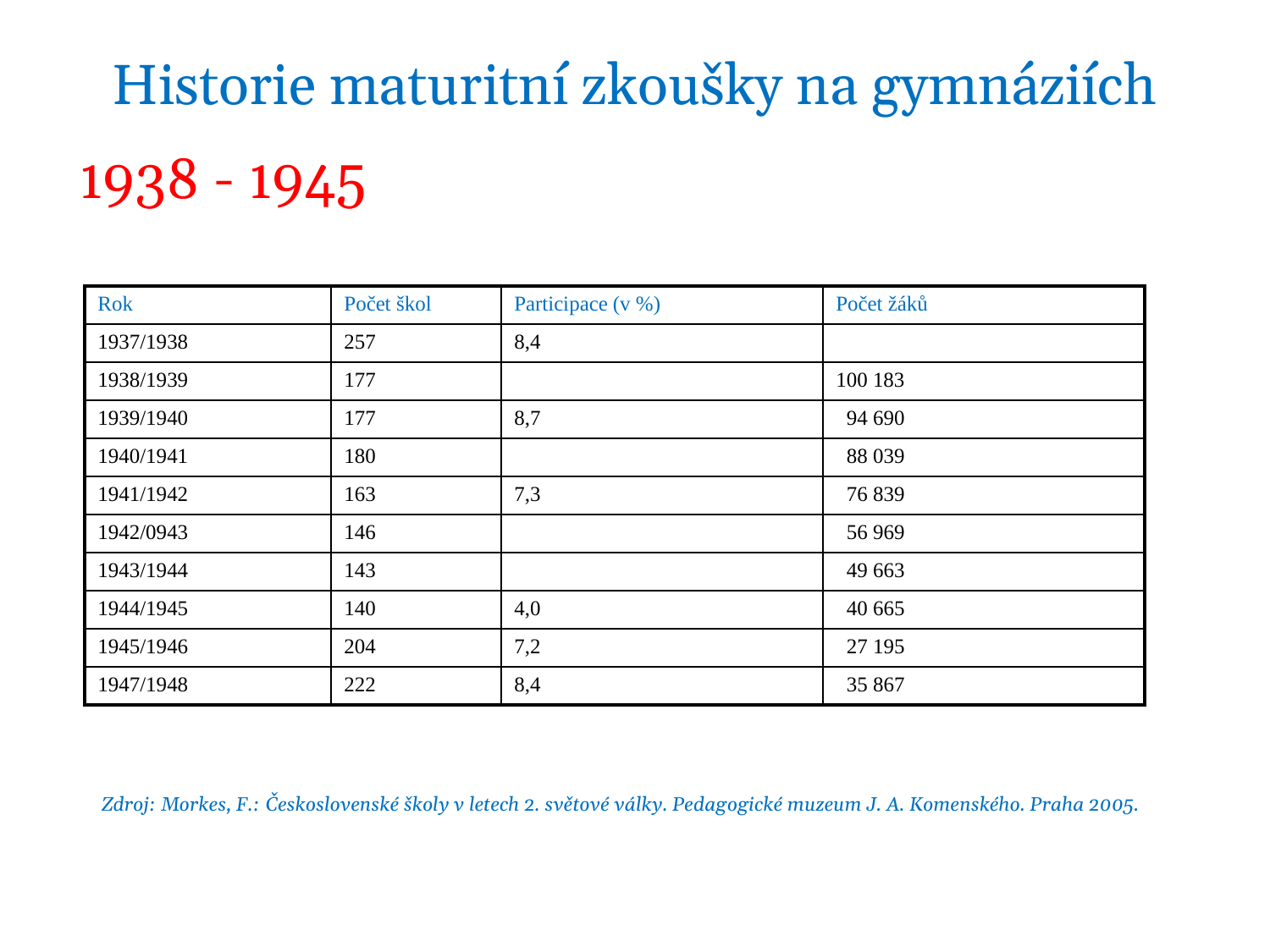

# Historie maturitní zkoušky na gymnáziích
1938 - 1945

| Rok | Počet škol | Participace (v %) | Počet žáků |
| --- | --- | --- | --- |
| 1937/1938 | 257 | 8,4 |  |
| 1938/1939 | 177 |  | 100 183 |
| 1939/1940 | 177 | 8,7 | 94 690 |
| 1940/1941 | 180 |  | 88 039 |
| 1941/1942 | 163 | 7,3 | 76 839 |
| 1942/0943 | 146 |  | 56 969 |
| 1943/1944 | 143 |  | 49 663 |
| 1944/1945 | 140 | 4,0 | 40 665 |
| 1945/1946 | 204 | 7,2 | 27 195 |
| 1947/1948 | 222 | 8,4 | 35 867 |
Zdroj: Morkes, F.: Československé školy v letech 2. světové války. Pedagogické muzeum J. A. Komenského. Praha 2005.